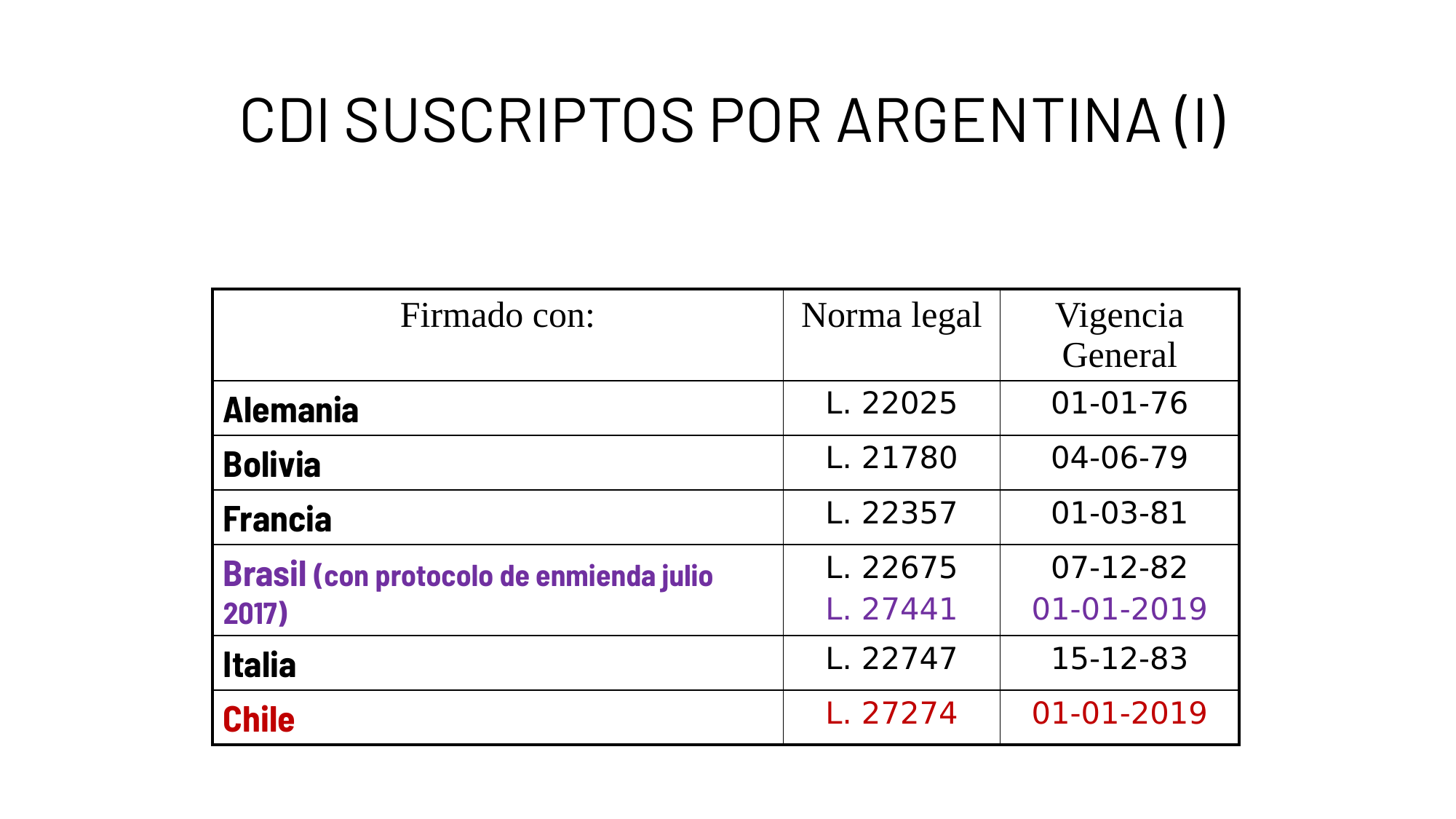

# CDI SUSCRIPTOS POR ARGENTINA (I)
| Firmado con: | Norma legal | Vigencia General |
| --- | --- | --- |
| Alemania | L. 22025 | 01-01-76 |
| Bolivia | L. 21780 | 04-06-79 |
| Francia | L. 22357 | 01-03-81 |
| Brasil (con protocolo de enmienda julio 2017) | L. 22675 L. 27441 | 07-12-82 01-01-2019 |
| Italia | L. 22747 | 15-12-83 |
| Chile | L. 27274 | 01-01-2019 |